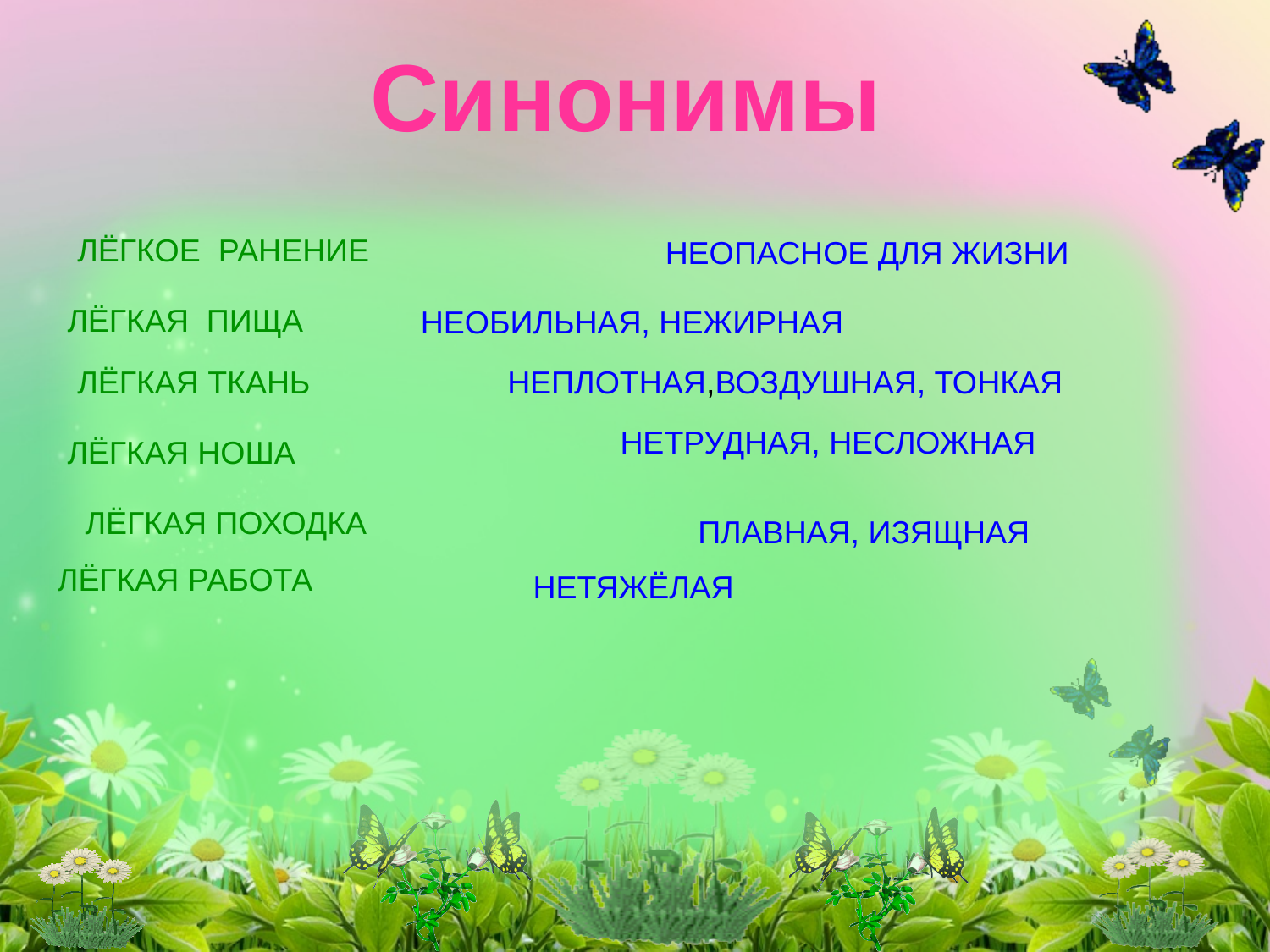

# Синонимы

ЛЁГКОЕ  РАНЕНИЕ
  НЕОПАСНОЕ ДЛЯ ЖИЗНИ

ЛЁГКАЯ  ПИЩА
НЕОБИЛЬНАЯ, НЕЖИРНАЯ
ЛЁГКАЯ ТКАНЬ
НЕПЛОТНАЯ,ВОЗДУШНАЯ, ТОНКАЯ
                      НЕТРУДНАЯ, НЕСЛОЖНАЯ
ЛЁГКАЯ НОША
  ЛЁГКАЯ ПОХОДКА
                          ПЛАВНАЯ, ИЗЯЩНАЯ
ЛЁГКАЯ РАБОТА
НЕТЯЖЁЛАЯ